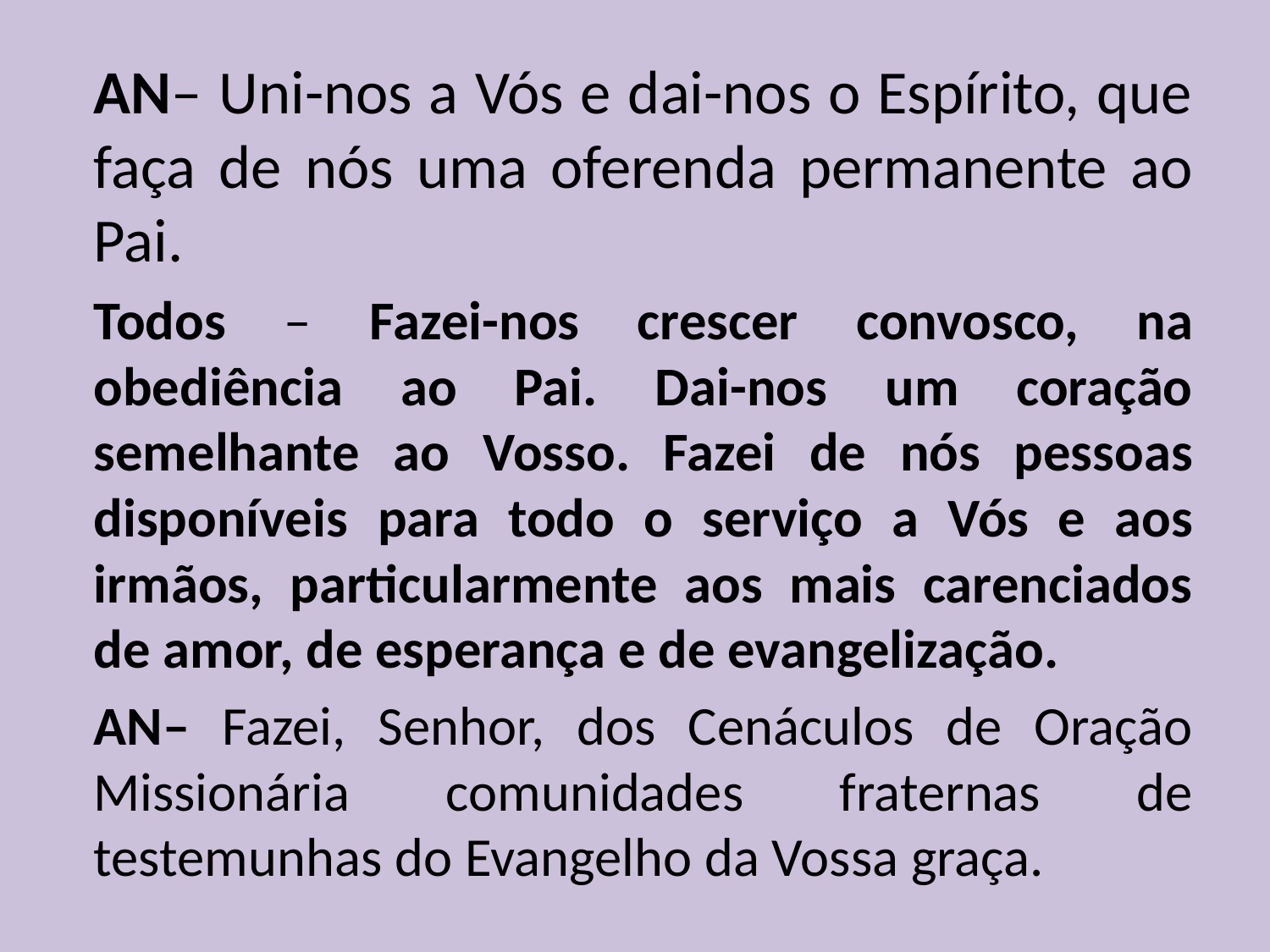

AN– Uni-nos a Vós e dai-nos o Espírito, que faça de nós uma oferenda permanente ao Pai.
	Todos – Fazei-nos crescer convosco, na obediência ao Pai. Dai-nos um coração semelhante ao Vosso. Fazei de nós pessoas disponíveis para todo o serviço a Vós e aos irmãos, particularmente aos mais carenciados de amor, de esperança e de evangelização.
	AN– Fazei, Senhor, dos Cenáculos de Oração Missionária comunidades fraternas de testemunhas do Evangelho da Vossa graça.